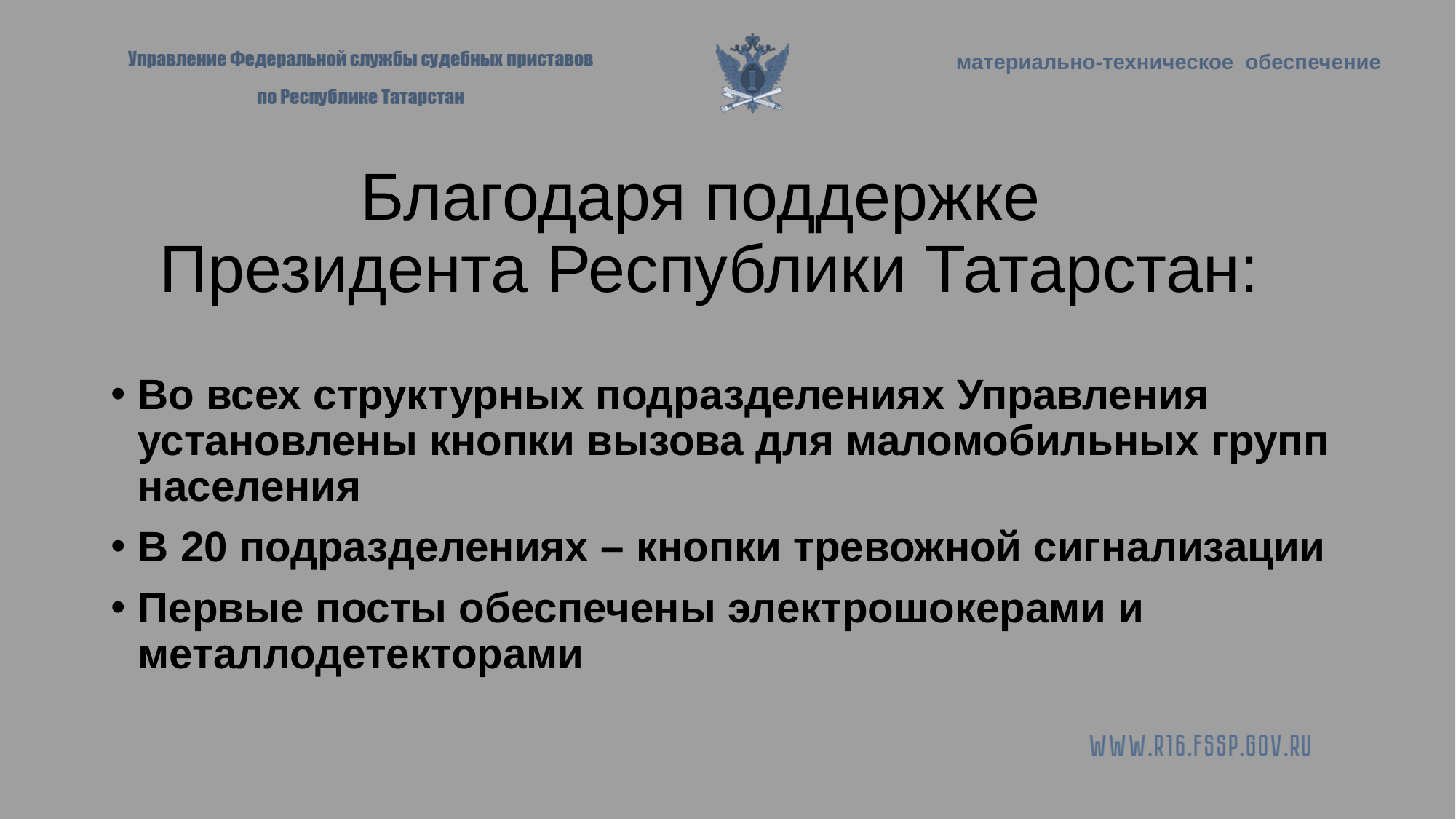

материально-техническое  обеспечение
# Благодаря поддержке Президента Республики Татарстан:
Во всех структурных подразделениях Управления установлены кнопки вызова для маломобильных групп населения
В 20 подразделениях – кнопки тревожной сигнализации
Первые посты обеспечены электрошокерами и металлодетекторами